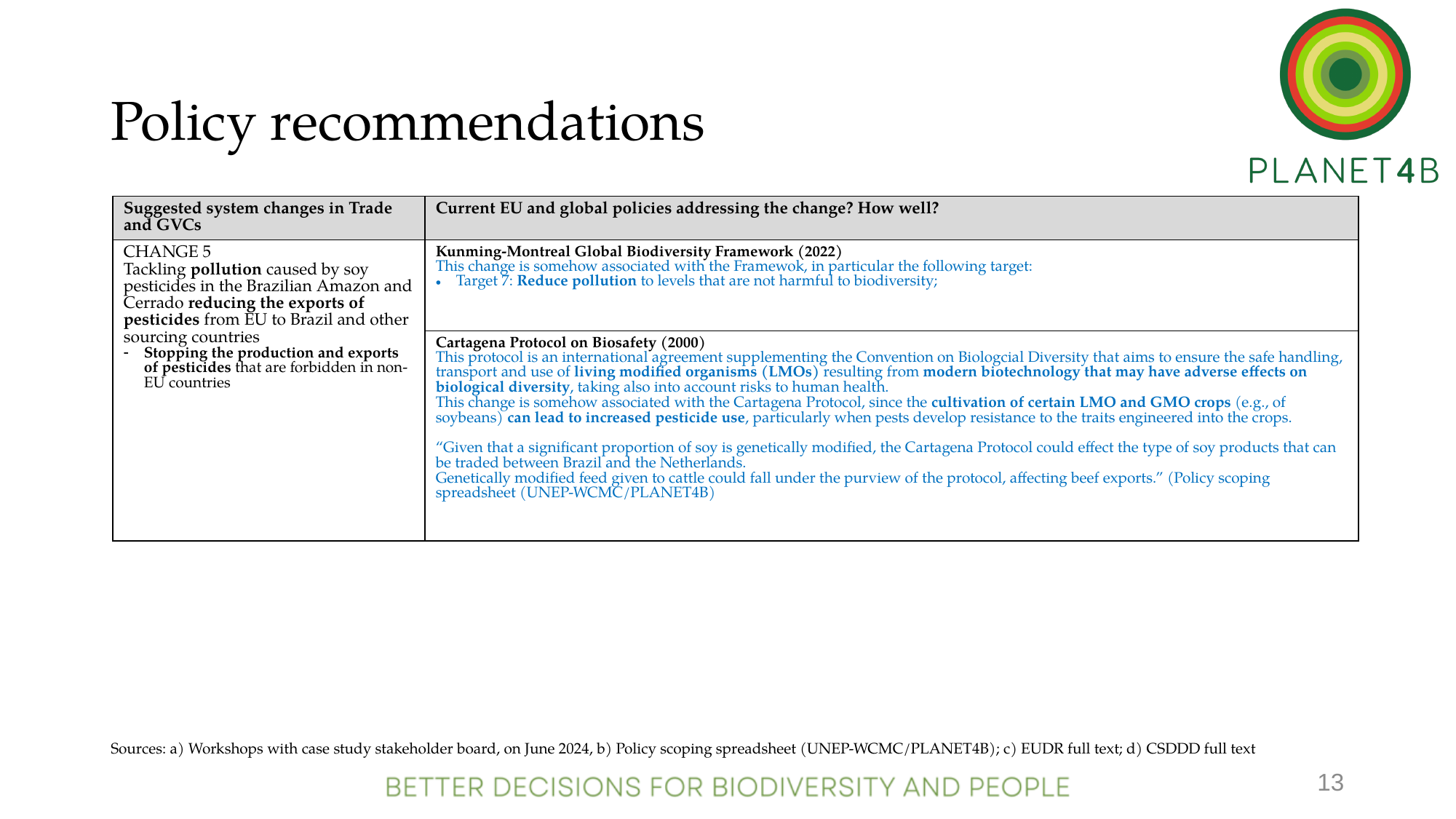

# Policy recommendations
| Suggested system changes in Trade and GVCs | Current EU and global policies addressing the change? How well? |
| --- | --- |
| CHANGE 5 Tackling pollution caused by soy pesticides in the Brazilian Amazon and Cerrado reducing the exports of pesticides from EU to Brazil and other sourcing countries Stopping the production and exports of pesticides that are forbidden in non-EU countries | Kunming-Montreal Global Biodiversity Framework (2022) This change is somehow associated with the Framewok, in particular the following target: Target 7: Reduce pollution to levels that are not harmful to biodiversity; |
|  | Cartagena Protocol on Biosafety (2000) This protocol is an international agreement supplementing the Convention on Biologcial Diversity that aims to ensure the safe handling, transport and use of living modified organisms (LMOs) resulting from modern biotechnology that may have adverse effects on biological diversity, taking also into account risks to human health. This change is somehow associated with the Cartagena Protocol, since the cultivation of certain LMO and GMO crops (e.g., of soybeans) can lead to increased pesticide use, particularly when pests develop resistance to the traits engineered into the crops. “Given that a significant proportion of soy is genetically modified, the Cartagena Protocol could effect the type of soy products that can be traded between Brazil and the Netherlands. Genetically modified feed given to cattle could fall under the purview of the protocol, affecting beef exports.” (Policy scoping spreadsheet (UNEP-WCMC/PLANET4B) |

Sources: a) Workshops with case study stakeholder board, on June 2024, b) Policy scoping spreadsheet (UNEP-WCMC/PLANET4B); c) EUDR full text; d) CSDDD full text
13